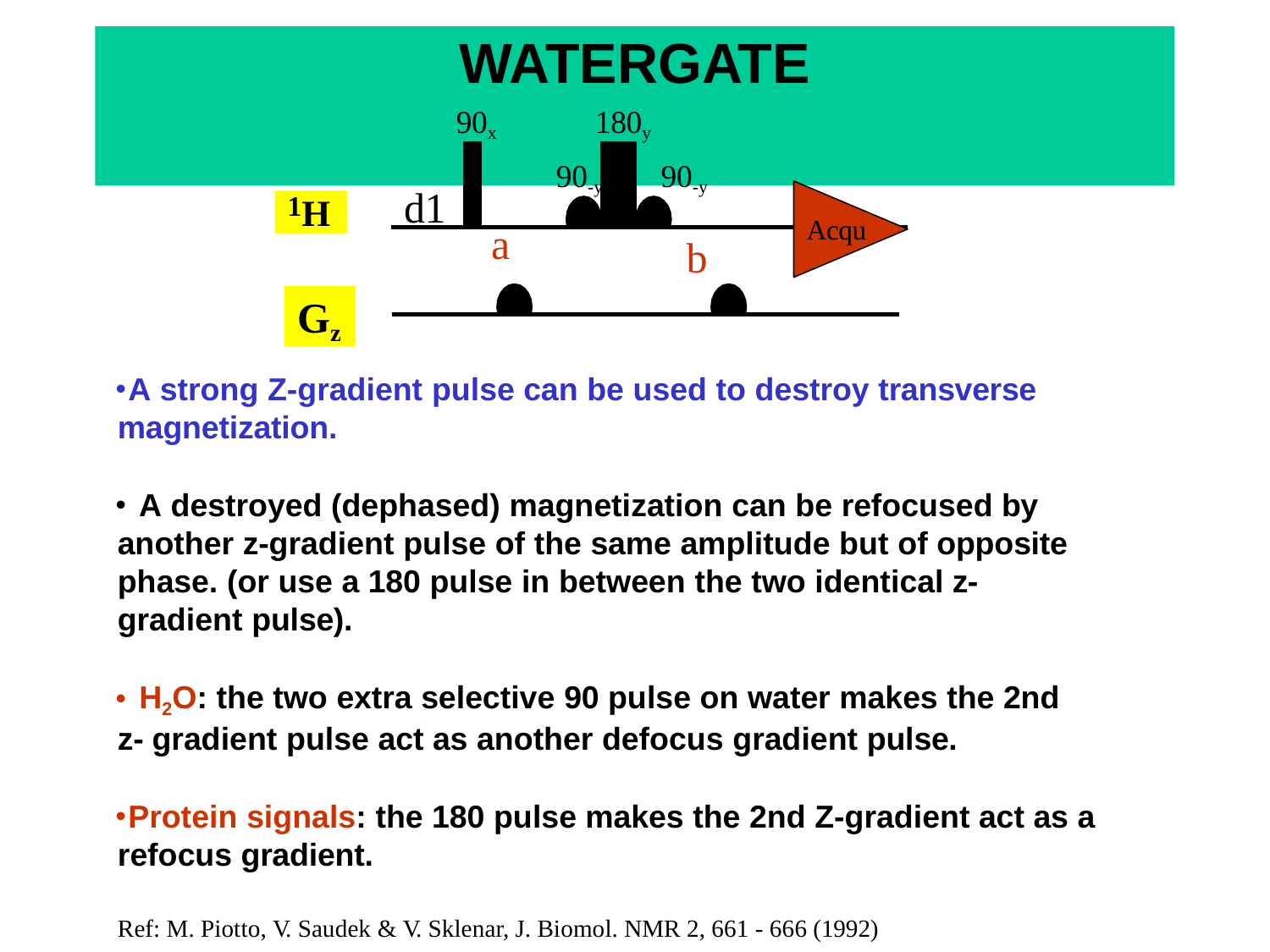

# WATERGATE
90x	180y

90-y	90-y

b
d1

1H

Acqu
a

Gz
	A strong Z-gradient pulse can be used to destroy transverse magnetization.

	A destroyed (dephased) magnetization can be refocused by another z-gradient pulse of the same amplitude but of opposite phase. (or use a 180 pulse in between the two identical z- gradient pulse).

	H2O: the two extra selective 90 pulse on water makes the 2nd z- gradient pulse act as another defocus gradient pulse.

	Protein signals: the 180 pulse makes the 2nd Z-gradient act as a refocus gradient.

Ref: M. Piotto, V. Saudek & V. Sklenar, J. Biomol. NMR 2, 661 - 666 (1992)